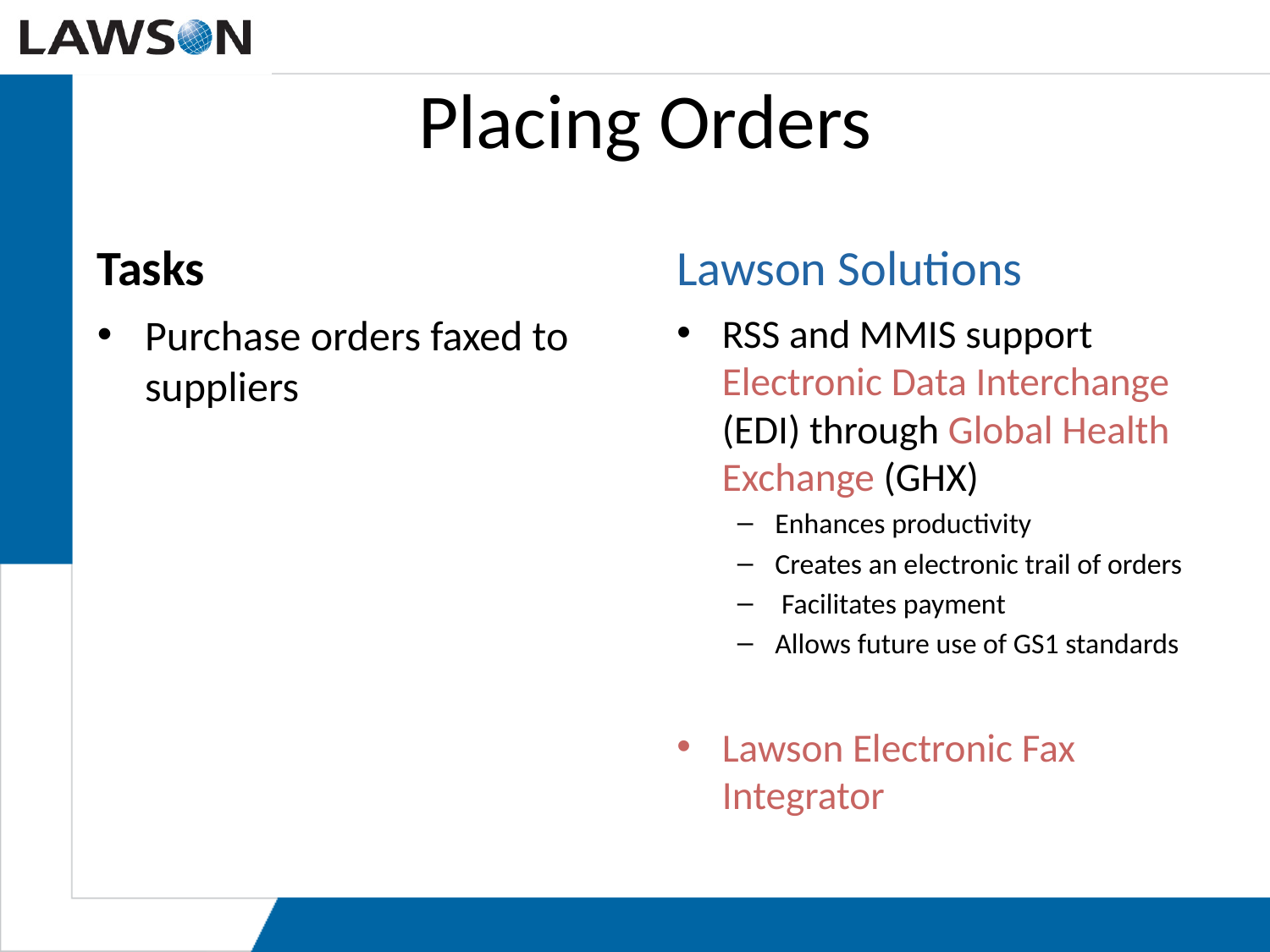

# Placing Orders
Tasks
Lawson Solutions
Purchase orders faxed to suppliers
RSS and MMIS support Electronic Data Interchange (EDI) through Global Health Exchange (GHX)
Enhances productivity
Creates an electronic trail of orders
 Facilitates payment
Allows future use of GS1 standards

Lawson Electronic Fax Integrator